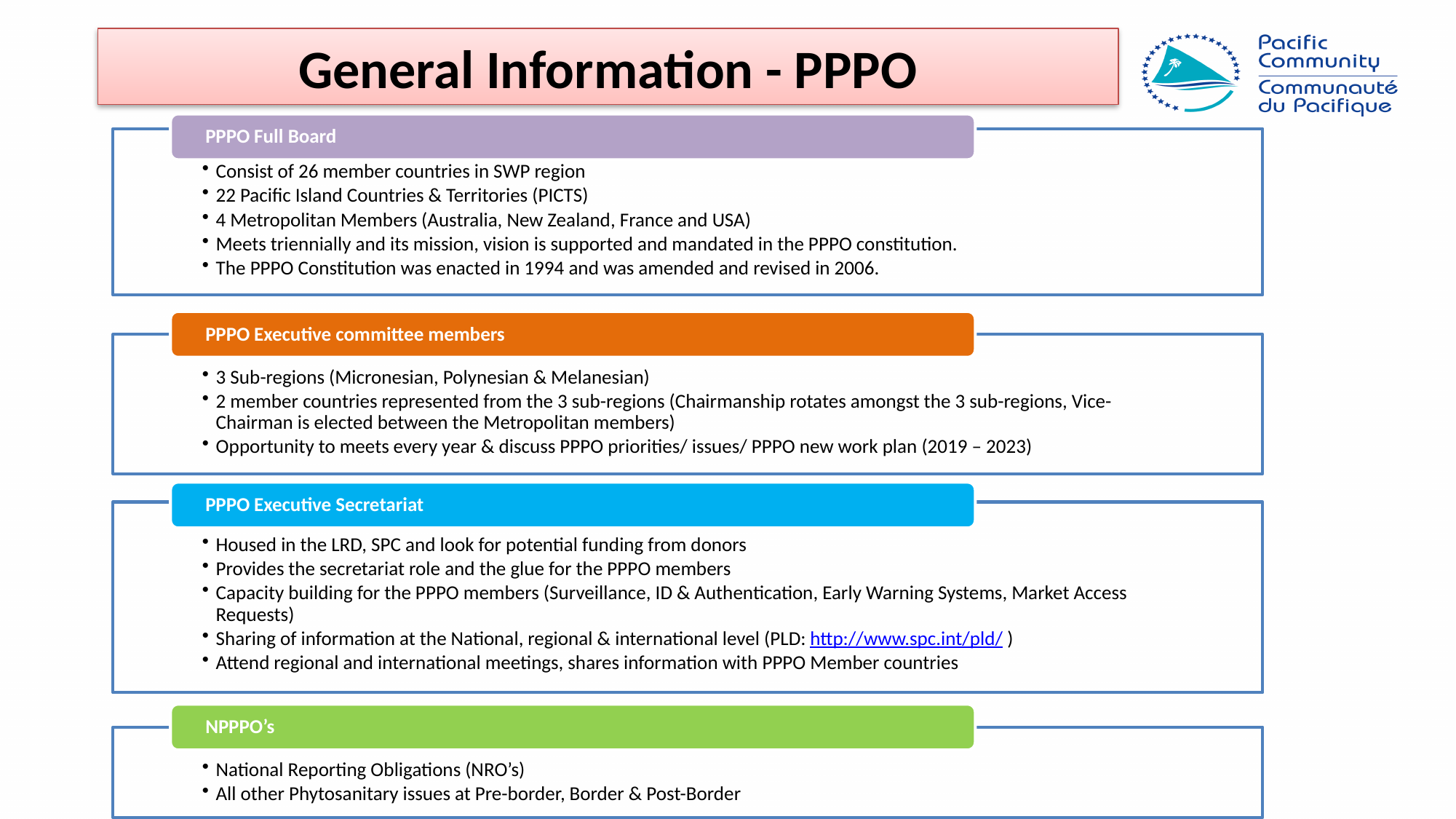

# General Information - PPPO
Consist of 26 member countries in SWP region
22 Pacific Island Countries & Territories (PICTS)
4 Metropolitan Members (Australia, New Zealand, France and USA)
Meets triennially and its mission, vision is supported and mandated in the PPPO constitution.
The PPPO Constitution was enacted in 1994 and was amended and revised in 2006.
PPPO Full Board
3 Sub-regions (Micronesian, Polynesian & Melanesian)
2 member countries represented from the 3 sub-regions (Chairmanship rotates amongst the 3 sub-regions, Vice-Chairman is elected between the Metropolitan members)
Opportunity to meets every year & discuss PPPO priorities/ issues/ PPPO new work plan (2019 – 2023)
PPPO Executive committee members
Housed in the LRD, SPC and look for potential funding from donors
Provides the secretariat role and the glue for the PPPO members
Capacity building for the PPPO members (Surveillance, ID & Authentication, Early Warning Systems, Market Access Requests)
Sharing of information at the National, regional & international level (PLD: http://www.spc.int/pld/ )
Attend regional and international meetings, shares information with PPPO Member countries
PPPO Executive Secretariat
National Reporting Obligations (NRO’s)
All other Phytosanitary issues at Pre-border, Border & Post-Border
NPPPO’s